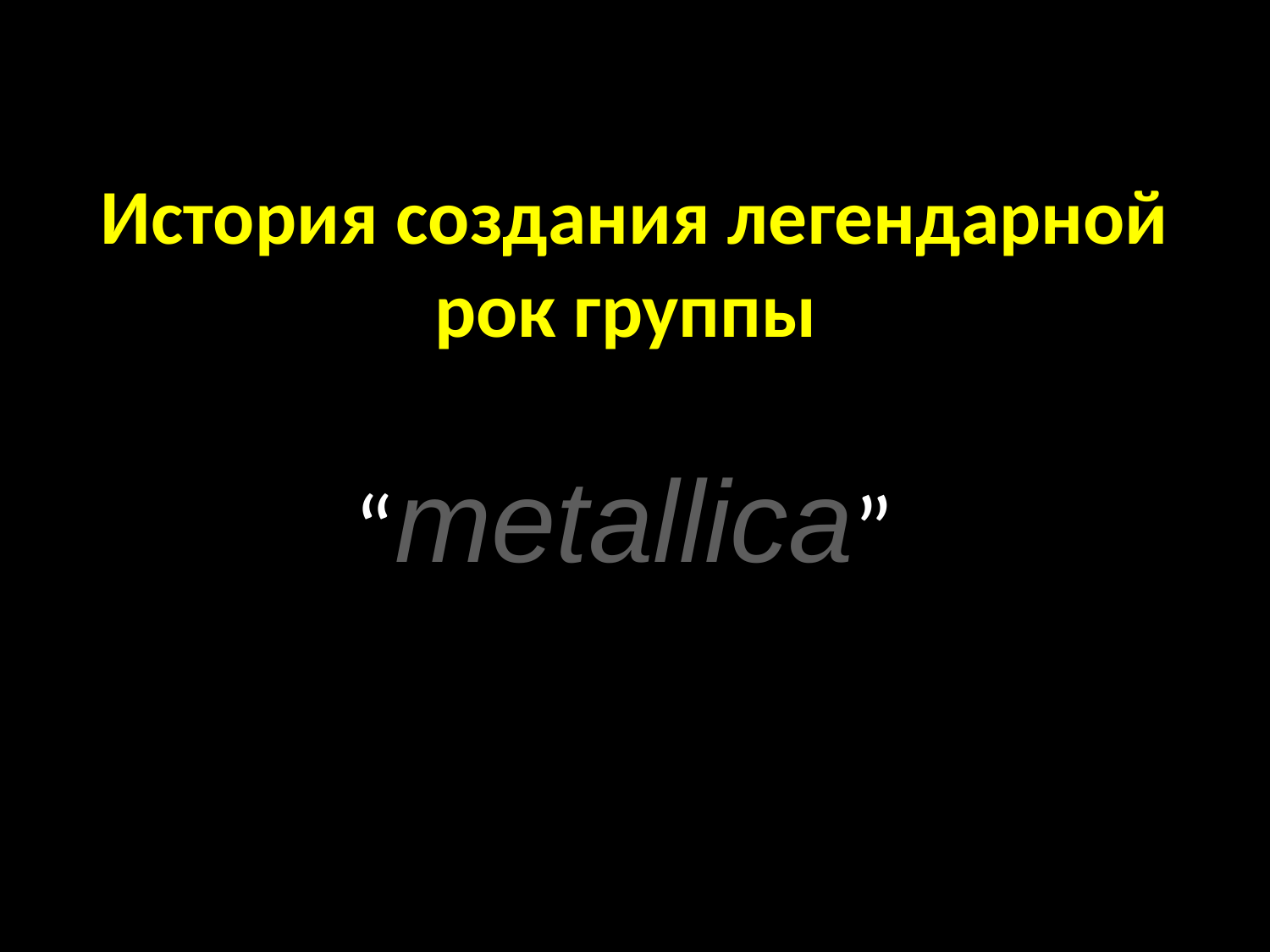

# История создания легендарной рок группы “metallica”